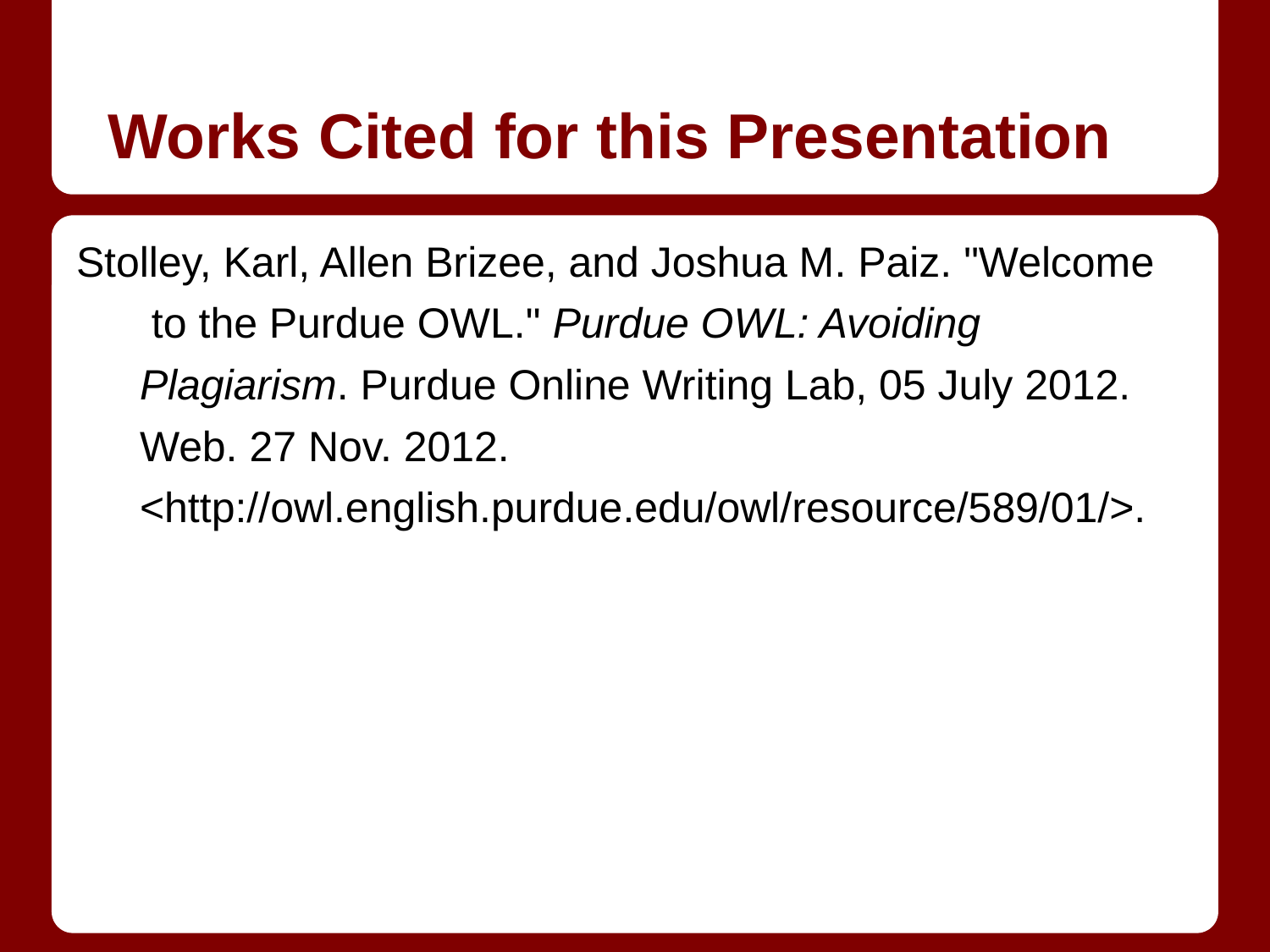

# Works Cited for this Presentation
Stolley, Karl, Allen Brizee, and Joshua M. Paiz. "Welcome
 to the Purdue OWL." Purdue OWL: Avoiding
Plagiarism. Purdue Online Writing Lab, 05 July 2012.
Web. 27 Nov. 2012.
<http://owl.english.purdue.edu/owl/resource/589/01/>.